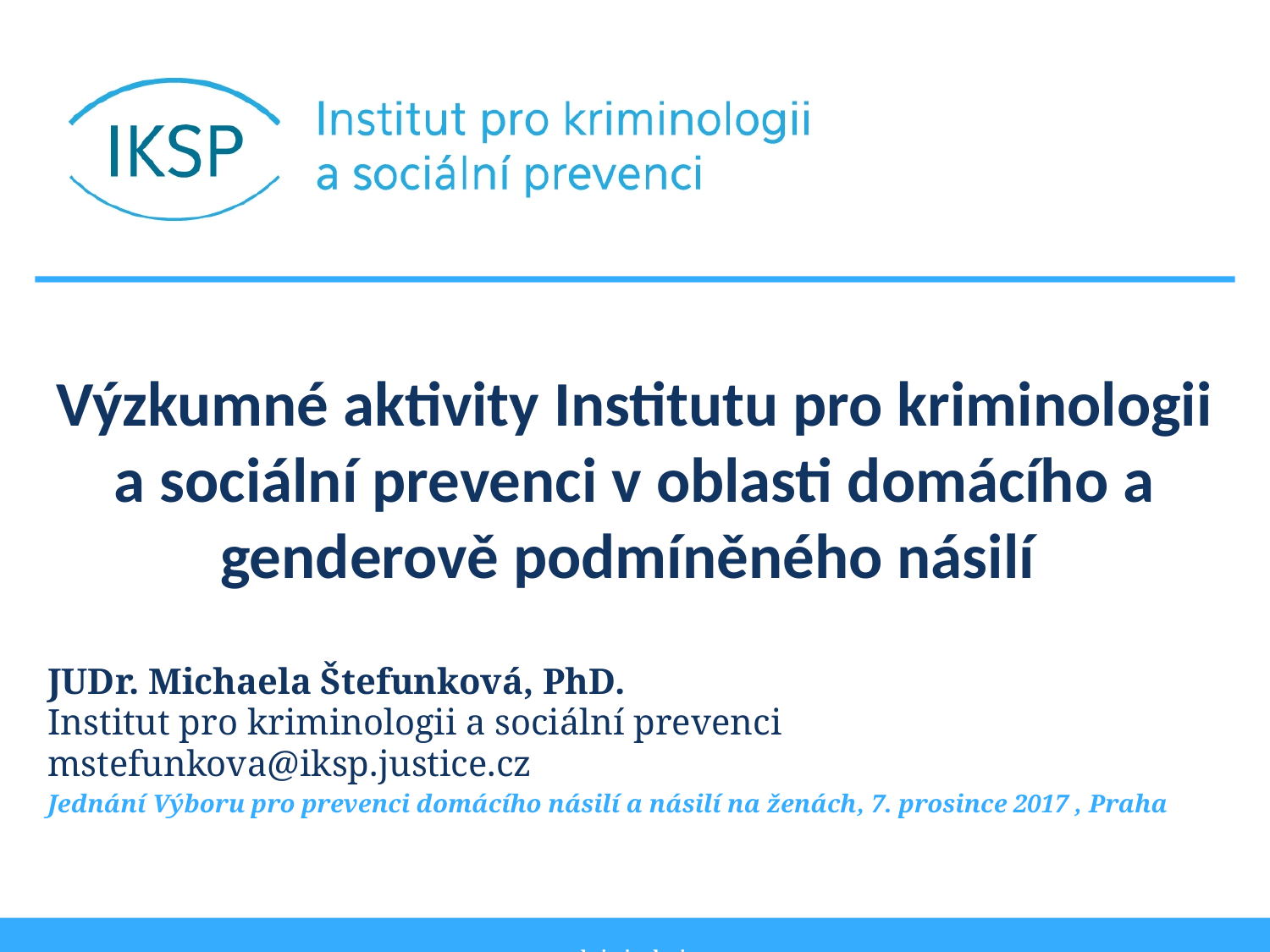

# Výzkumné aktivity Institutu pro kriminologii a sociální prevenci v oblasti domácího a genderově podmíněného násilí

JUDr. Michaela Štefunková, PhD.
Institut pro kriminologii a sociální prevenci
mstefunkova@iksp.justice.cz
Jednání Výboru pro prevenci domácího násilí a násilí na ženách, 7. prosince 2017 , Praha